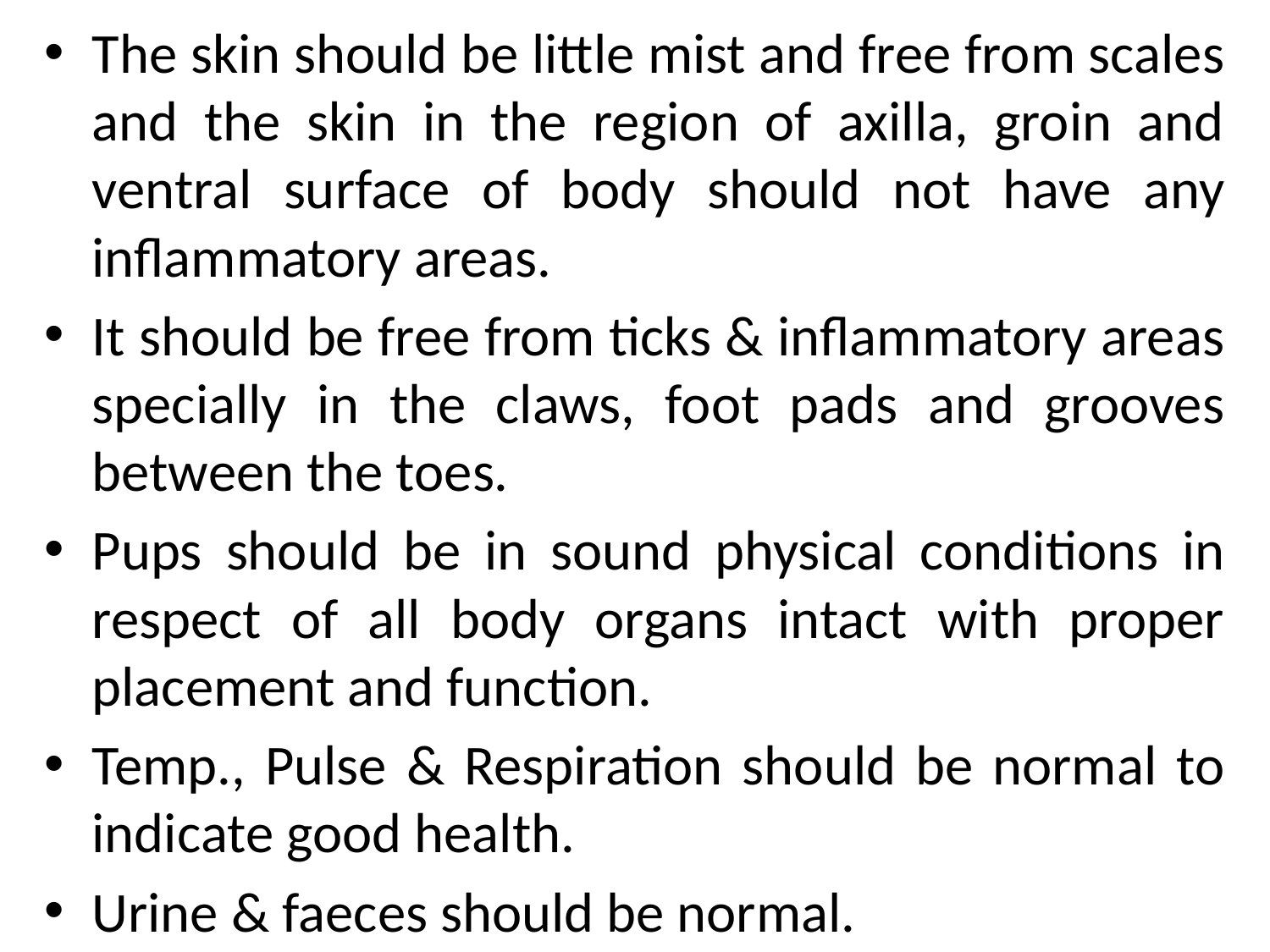

The skin should be little mist and free from scales and the skin in the region of axilla, groin and ventral surface of body should not have any inflammatory areas.
It should be free from ticks & inflammatory areas specially in the claws, foot pads and grooves between the toes.
Pups should be in sound physical conditions in respect of all body organs intact with proper placement and function.
Temp., Pulse & Respiration should be normal to indicate good health.
Urine & faeces should be normal.